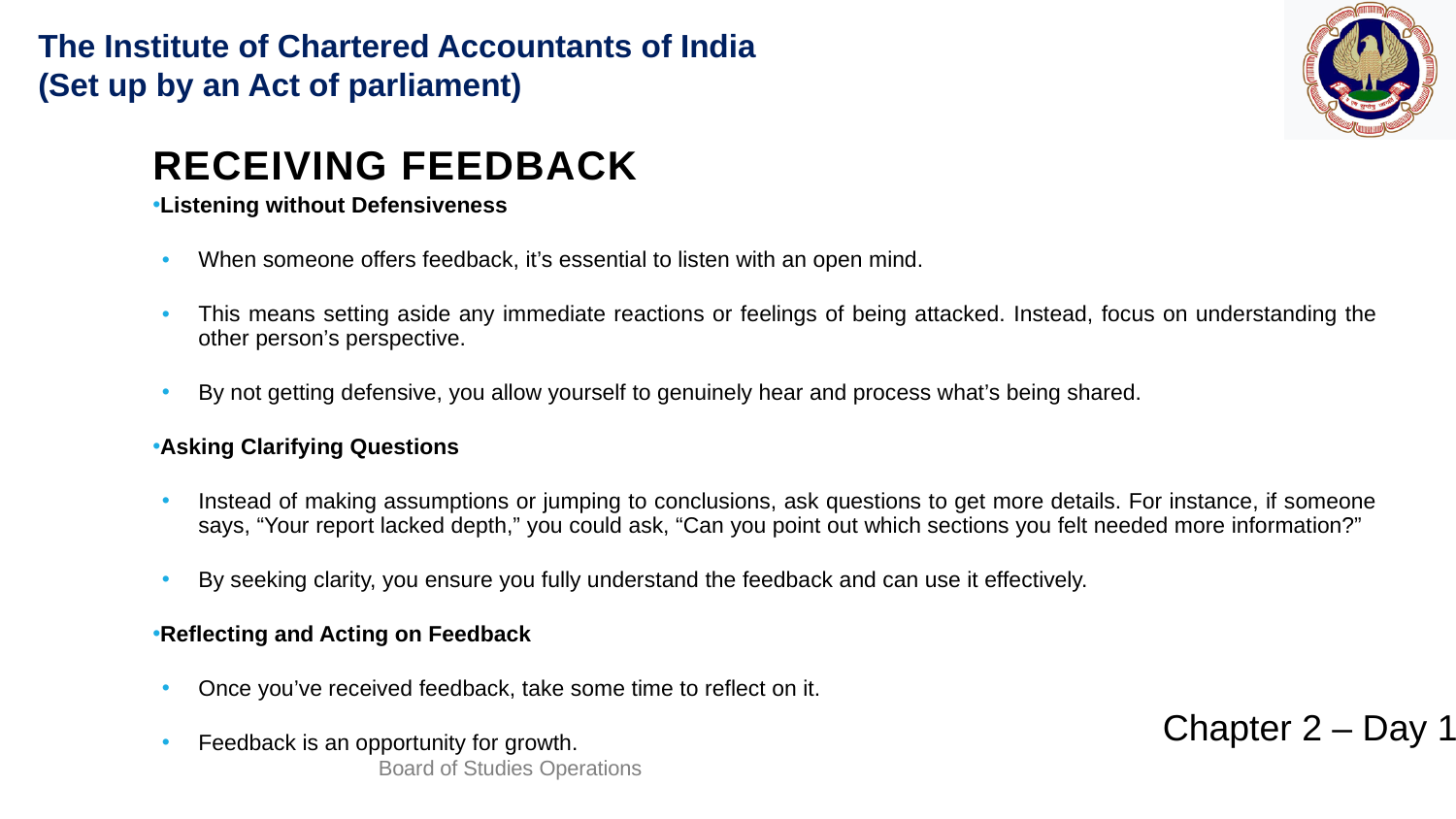

Receiving Feedback
Listening without Defensiveness
When someone offers feedback, it’s essential to listen with an open mind.
This means setting aside any immediate reactions or feelings of being attacked. Instead, focus on understanding the other person’s perspective.
By not getting defensive, you allow yourself to genuinely hear and process what’s being shared.
Asking Clarifying Questions
Instead of making assumptions or jumping to conclusions, ask questions to get more details. For instance, if someone says, “Your report lacked depth,” you could ask, “Can you point out which sections you felt needed more information?”
By seeking clarity, you ensure you fully understand the feedback and can use it effectively.
Reflecting and Acting on Feedback
Once you’ve received feedback, take some time to reflect on it.
Feedback is an opportunity for growth.